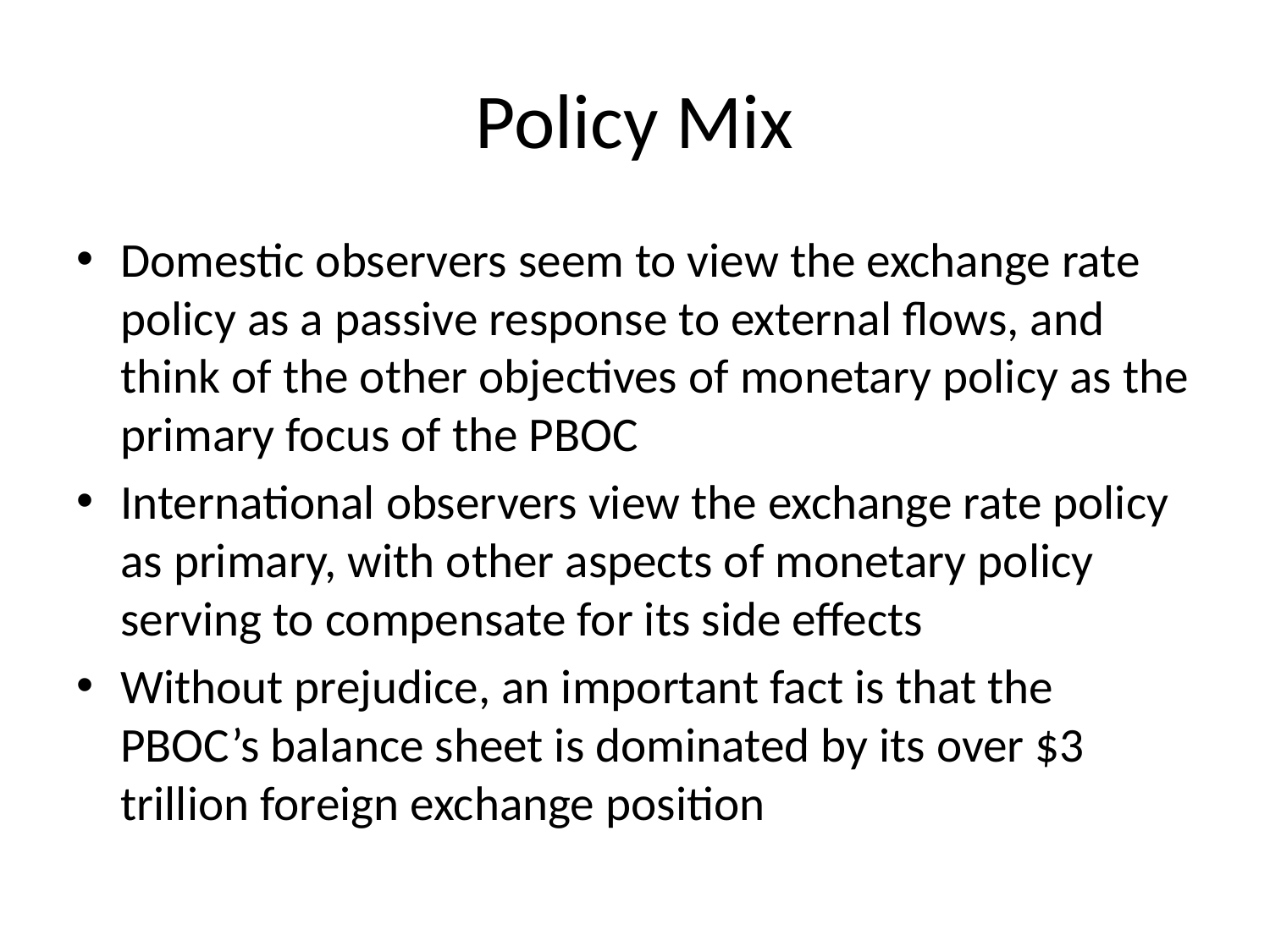

# Policy Mix
Domestic observers seem to view the exchange rate policy as a passive response to external flows, and think of the other objectives of monetary policy as the primary focus of the PBOC
International observers view the exchange rate policy as primary, with other aspects of monetary policy serving to compensate for its side effects
Without prejudice, an important fact is that the PBOC’s balance sheet is dominated by its over $3 trillion foreign exchange position